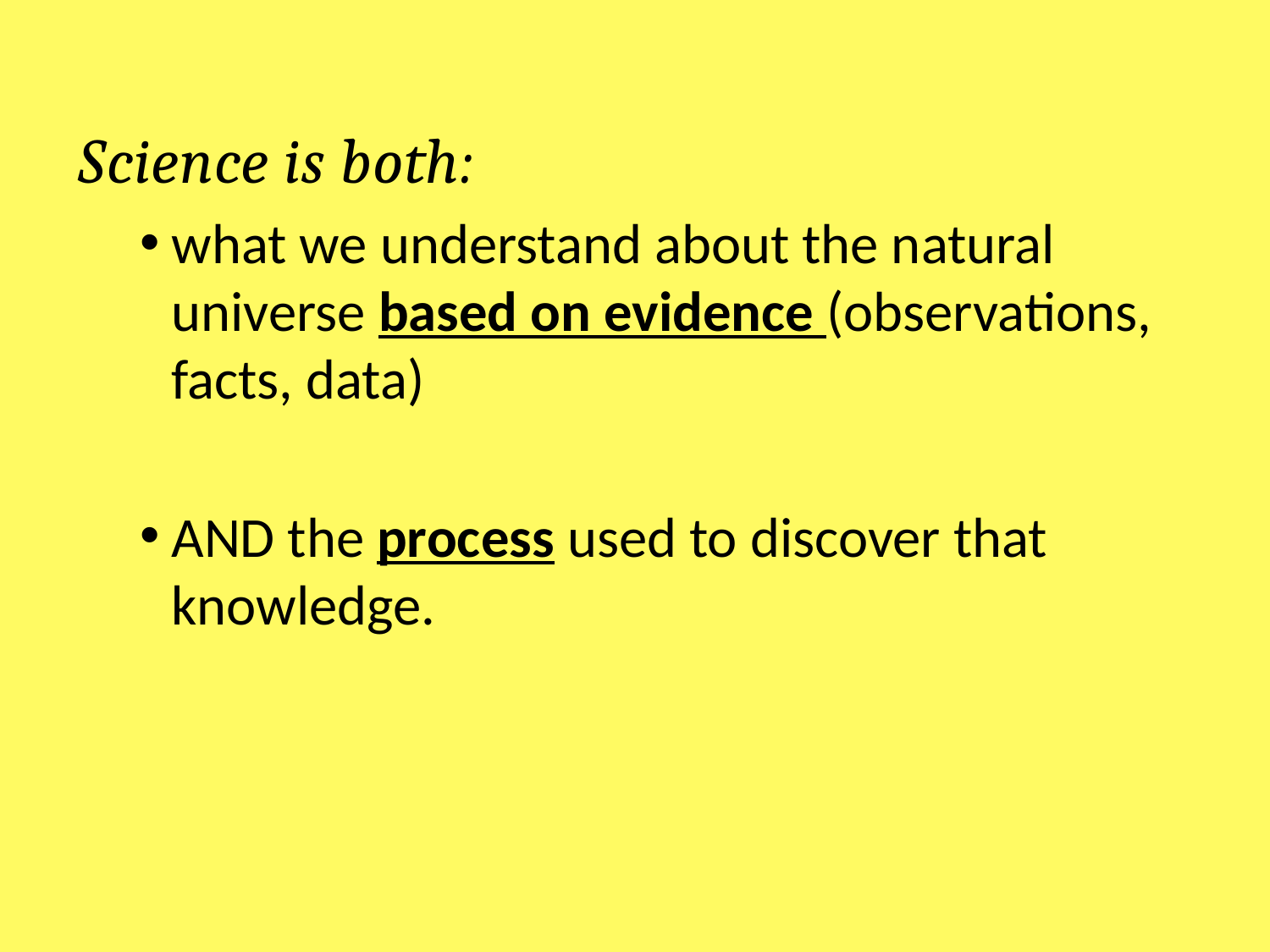

Science is both:
what we understand about the natural universe based on evidence (observations, facts, data)

AND the process used to discover that knowledge.